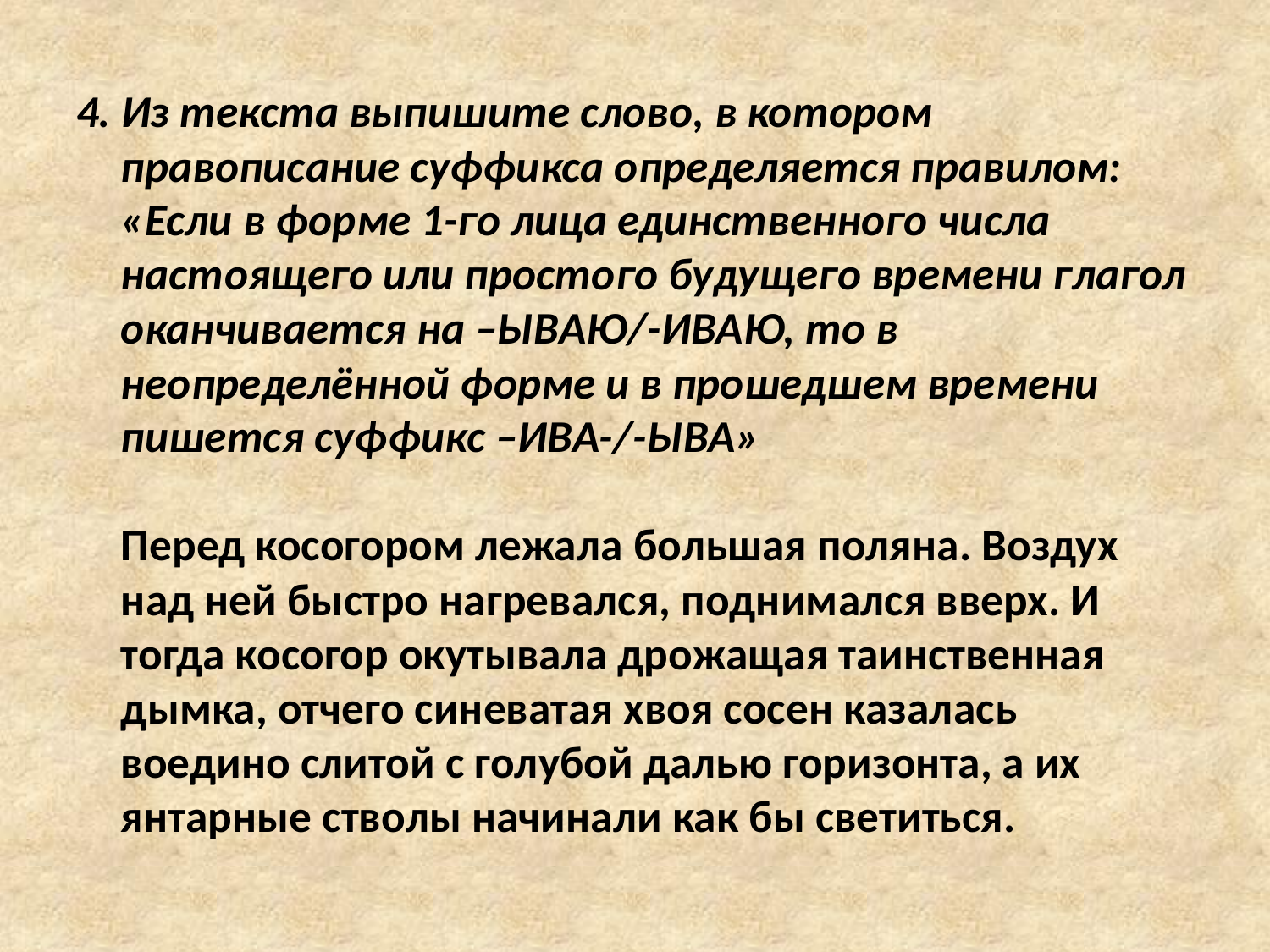

4. Из текста выпишите слово, в котором правописание суффикса определяется правилом: «Если в форме 1-го лица единственного числа настоящего или простого будущего времени глагол оканчивается на –ЫВАЮ/-ИВАЮ, то в неопределённой форме и в прошедшем времени пишется суффикс –ИВА-/-ЫВА»
Перед косогором лежала большая поляна. Воздух над ней быстро нагревался, поднимался вверх. И тогда косогор окутывала дрожащая таинственная дымка, отчего синеватая хвоя сосен казалась воедино слитой с голубой далью горизонта, а их янтарные стволы начинали как бы светиться.